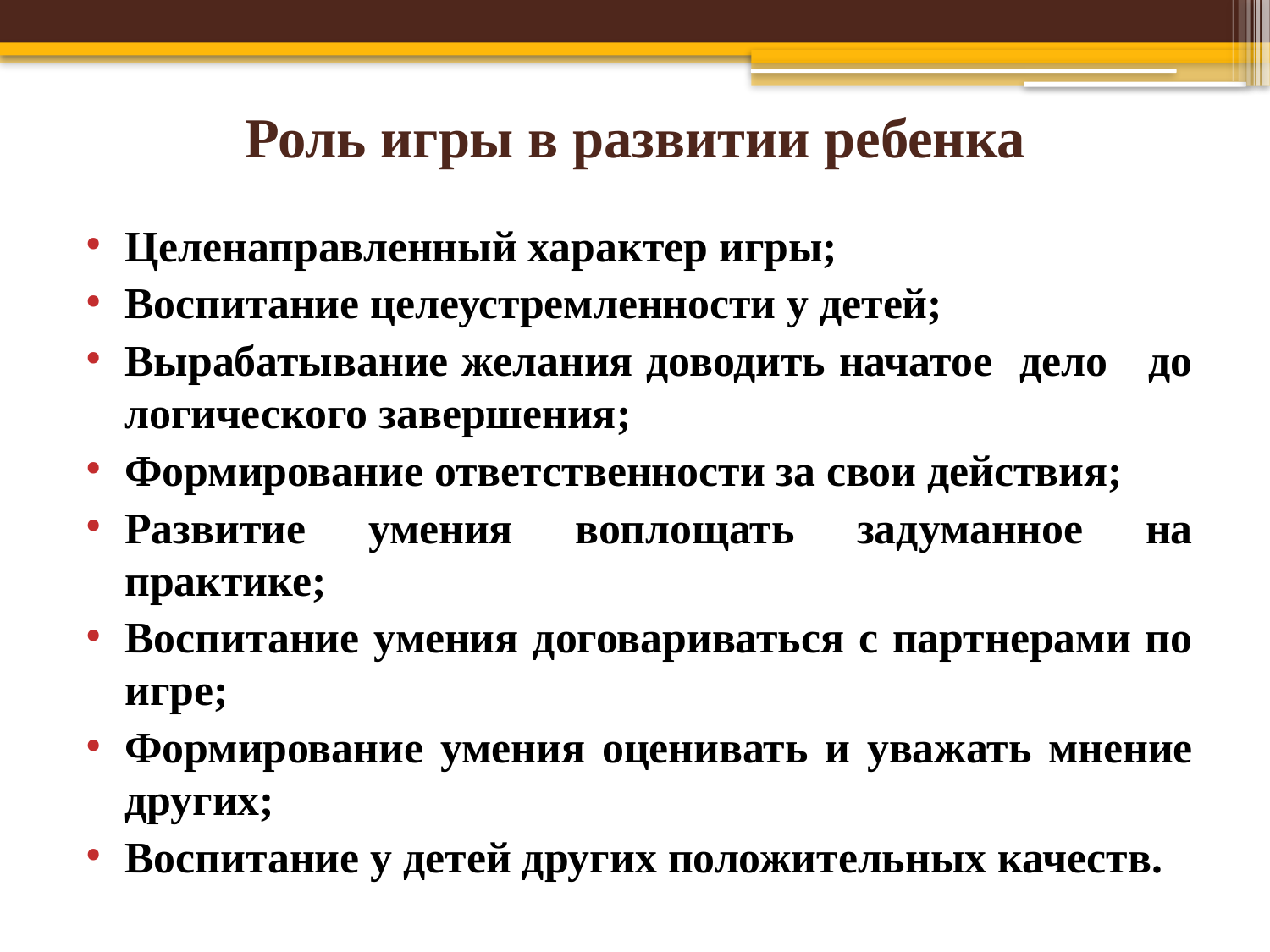

# Роль игры в развитии ребенка
Целенаправленный характер игры;
Воспитание целеустремленности у детей;
Вырабатывание желания доводить начатое  дело   до логического завершения;
Формирование ответственности за свои действия;
Развитие умения воплощать задуманное на практике;
Воспитание умения договариваться с партнерами по игре;
Формирование умения оценивать и уважать мнение других;
Воспитание у детей других положительных качеств.